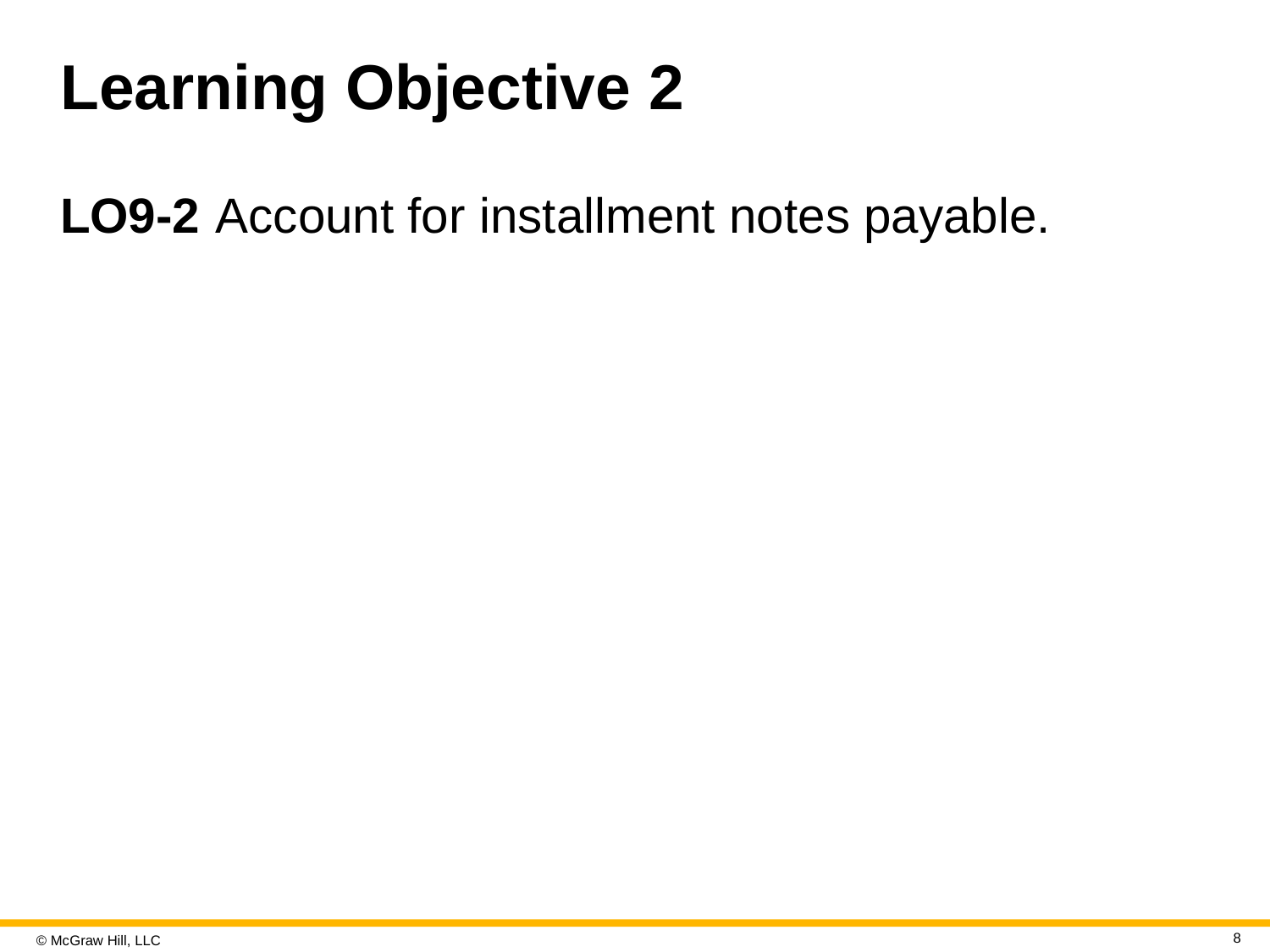

# Learning Objective 2
LO9-2	Account for installment notes payable.
8